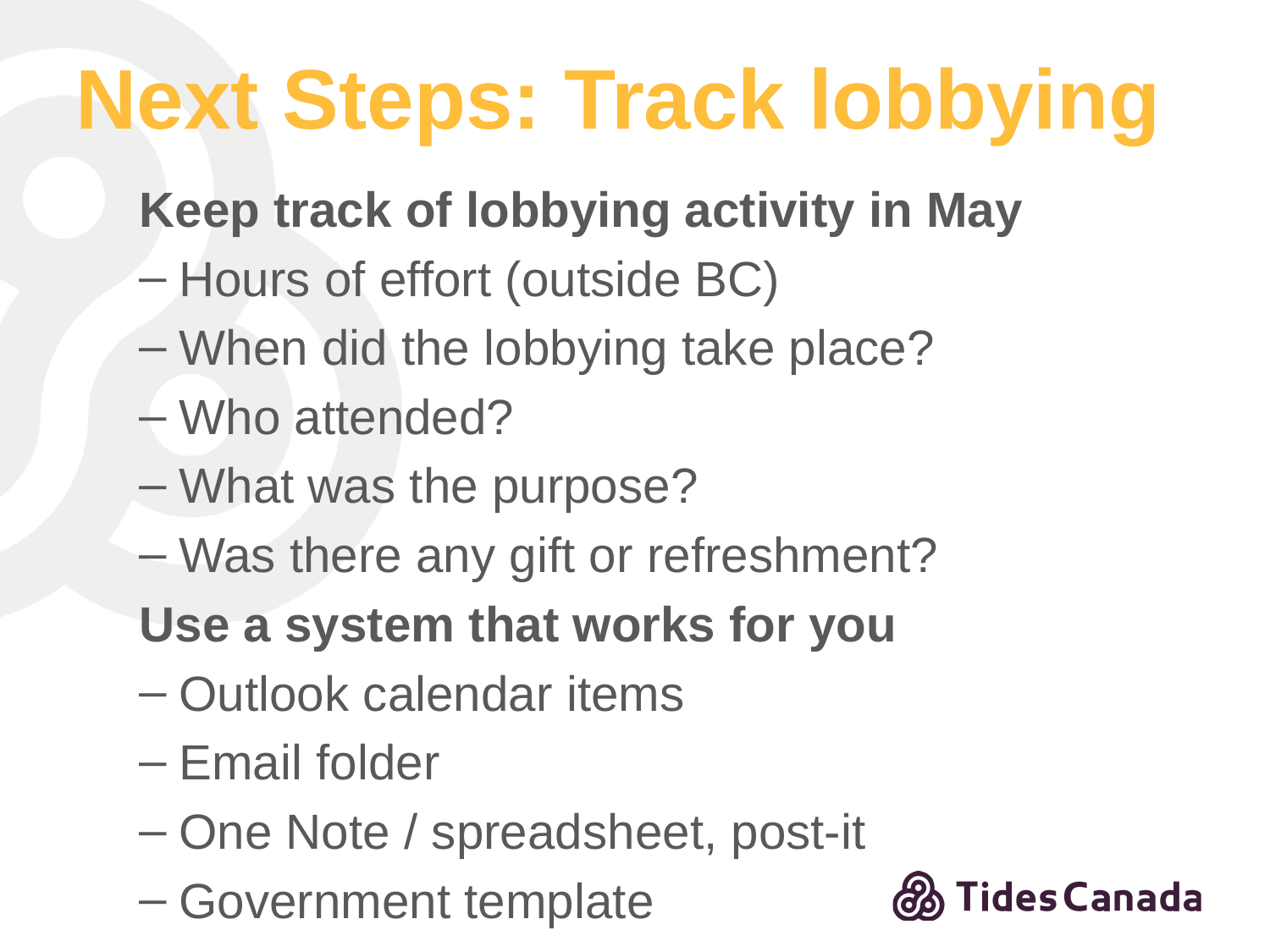

# Next Steps: Track lobbying
Keep track of lobbying activity in May
Hours of effort (outside BC)
When did the lobbying take place?
Who attended?
What was the purpose?
Was there any gift or refreshment?
Use a system that works for you
Outlook calendar items
Email folder
One Note / spreadsheet, post-it
Government template